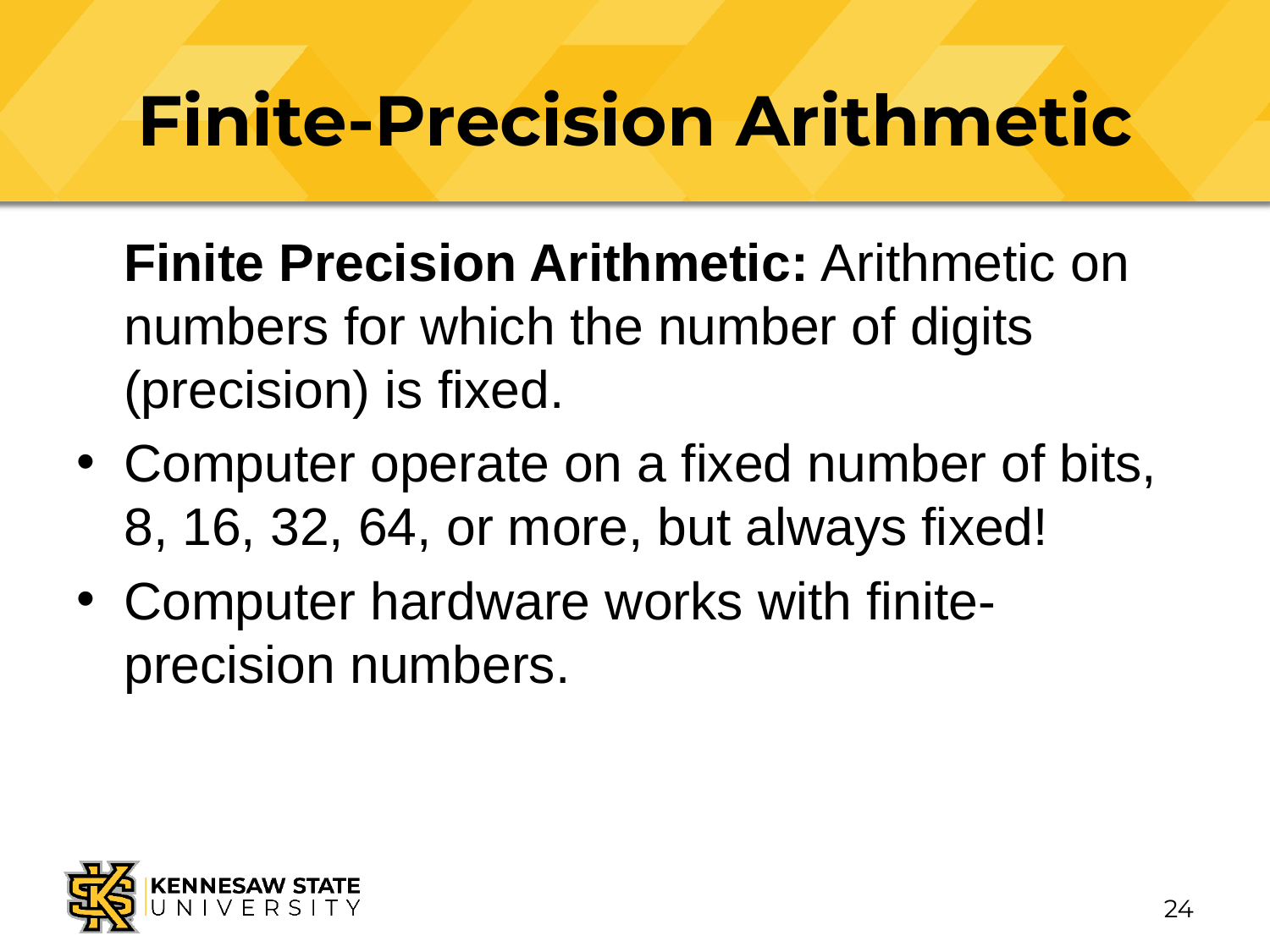

# Finite-Precision Arithmetic
	Finite Precision Arithmetic: Arithmetic on numbers for which the number of digits (precision) is fixed.
Computer operate on a fixed number of bits, 8, 16, 32, 64, or more, but always fixed!
Computer hardware works with finite-precision numbers.

24